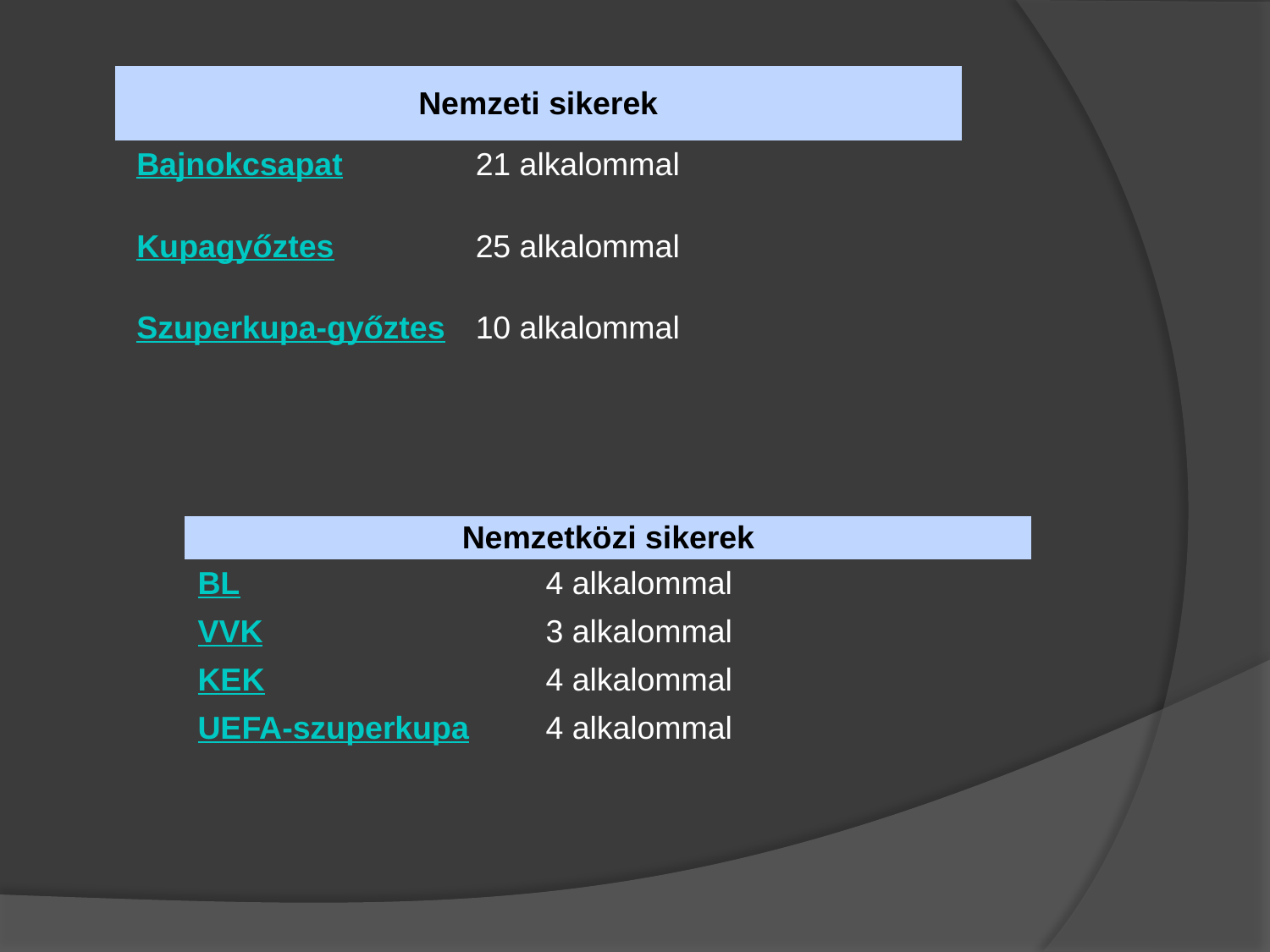

| Nemzeti sikerek |  |
| --- | --- |
| Bajnokcsapat | 21 alkalommal |
| Kupagyőztes | 25 alkalommal |
| Szuperkupa-győztes | 10 alkalommal |
| Nemzetközi sikerek |  |
| --- | --- |
| BL | 4 alkalommal |
| VVK | 3 alkalommal |
| KEK | 4 alkalommal |
| UEFA-szuperkupa | 4 alkalommal |